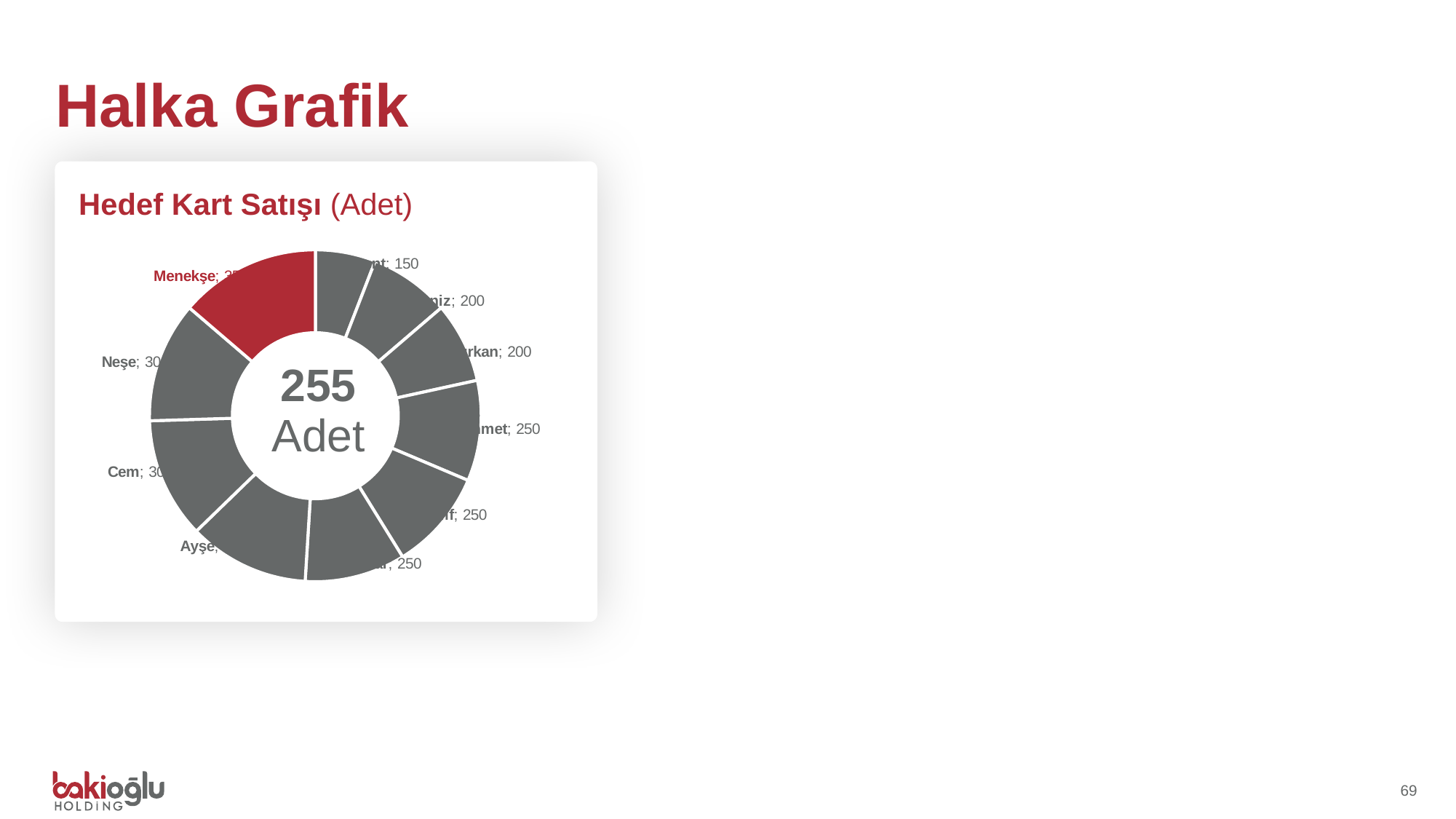

# Halka Grafik
Hedef Kart Satışı (Adet)

### Chart

| Category | Hedef KK Satışı (Adet) |
|---|---|
| Levent | 150.0 |
| Deniz | 200.0 |
| Furkan | 200.0 |
| Ahmet | 250.0 |
| Elif | 250.0 |
| Pınar | 250.0 |
| Ayşe | 300.0 |
| Cem | 300.0 |
| Neşe | 300.0 |
| Menekşe | 350.0 |
69